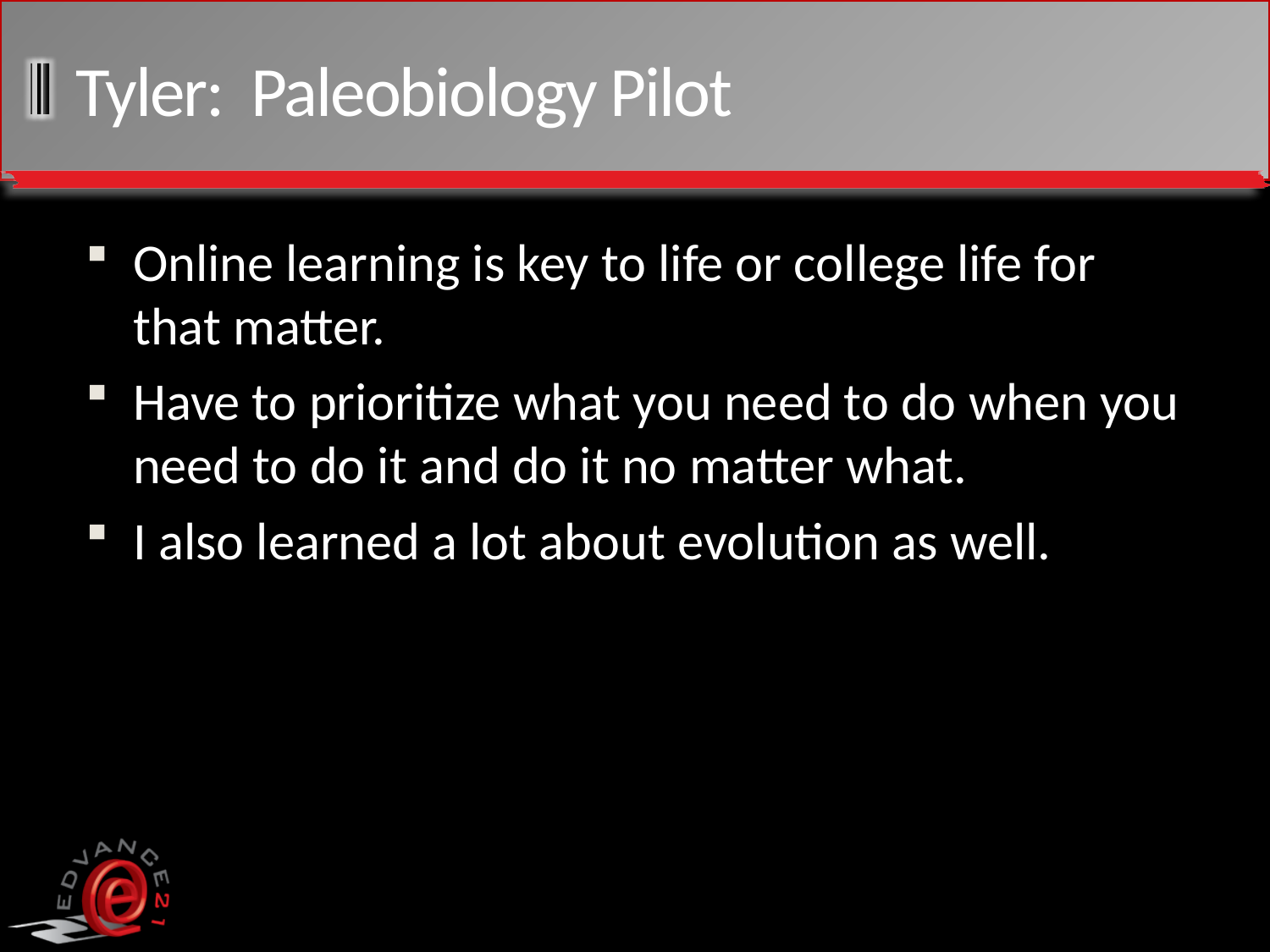

# Tyler:  Paleobiology Pilot
Online learning is key to life or college life for that matter.
Have to prioritize what you need to do when you need to do it and do it no matter what.
I also learned a lot about evolution as well.